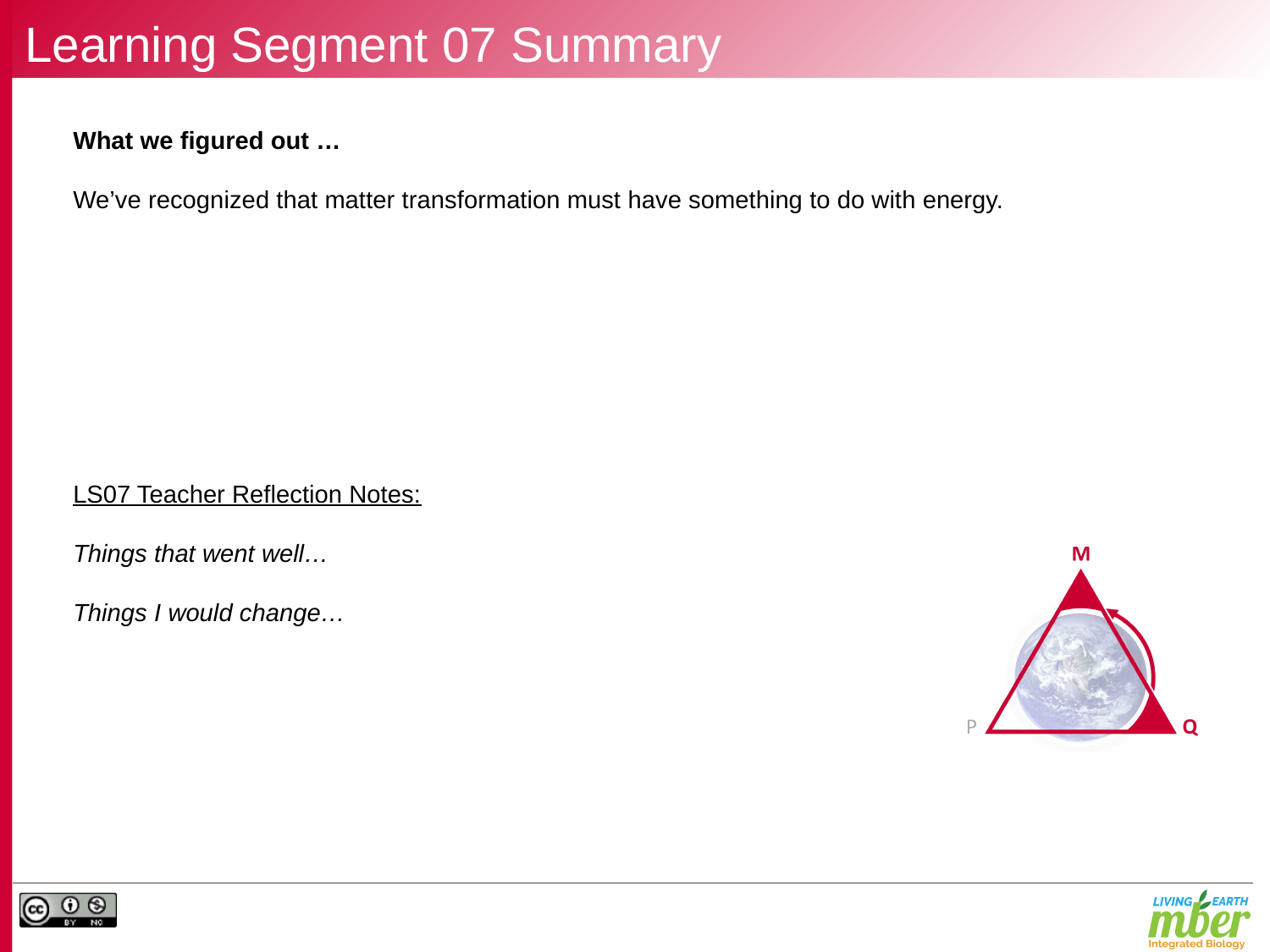

# Learning Segment 07 Summary
What we figured out …

We’ve recognized that matter transformation must have something to do with energy.

LS07 Teacher Reflection Notes:

Things that went well…

Things I would change…